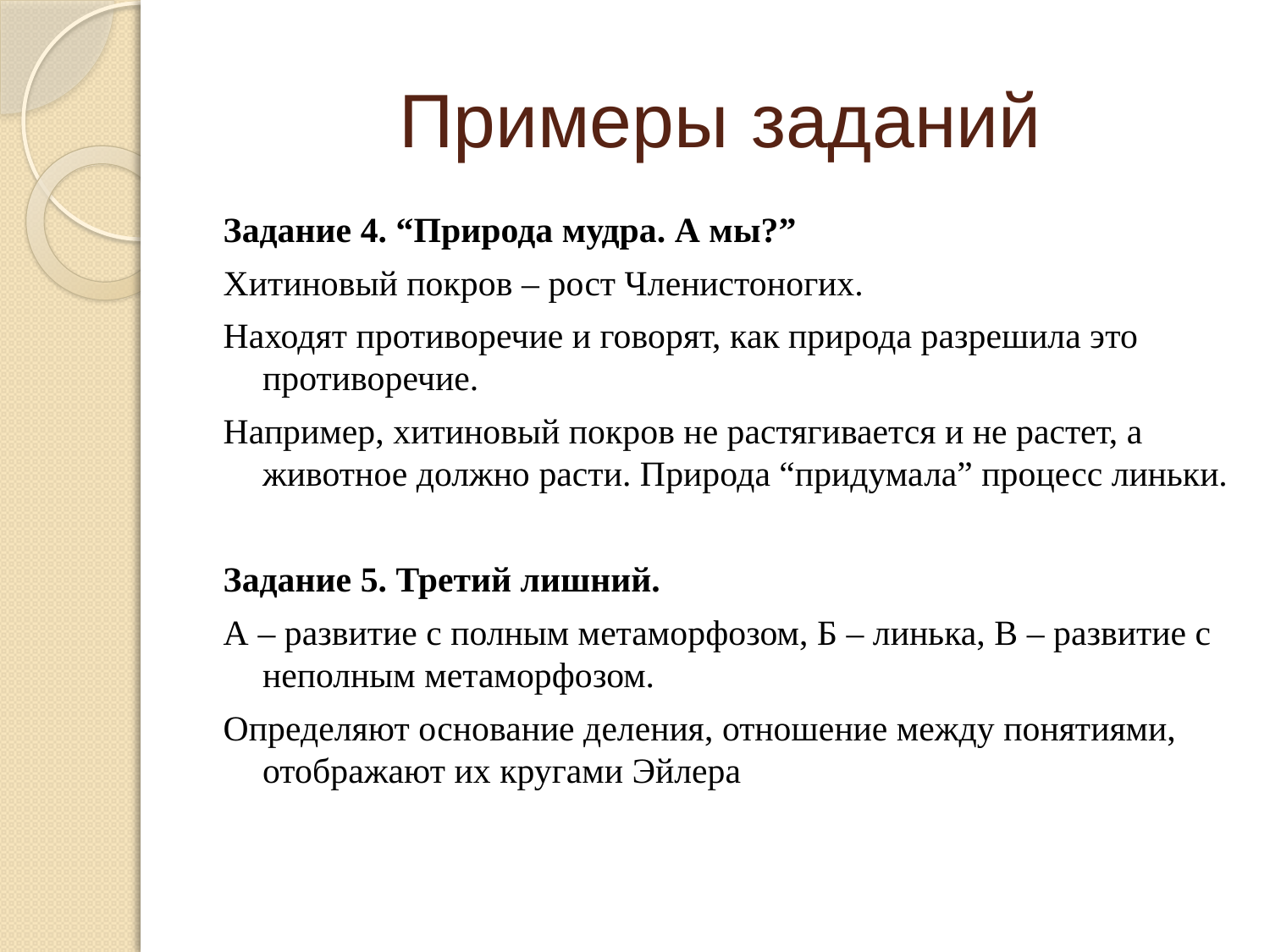

# Примеры заданий
Задание 4. “Природа мудра. А мы?”
Хитиновый покров – рост Членистоногих.
Находят противоречие и говорят, как природа разрешила это противоречие.
Например, хитиновый покров не растягивается и не растет, а животное должно расти. Природа “придумала” процесс линьки.

Задание 5. Третий лишний.
А – развитие с полным метаморфозом, Б – линька, В – развитие с неполным метаморфозом.
Определяют основание деления, отношение между понятиями, отображают их кругами Эйлера